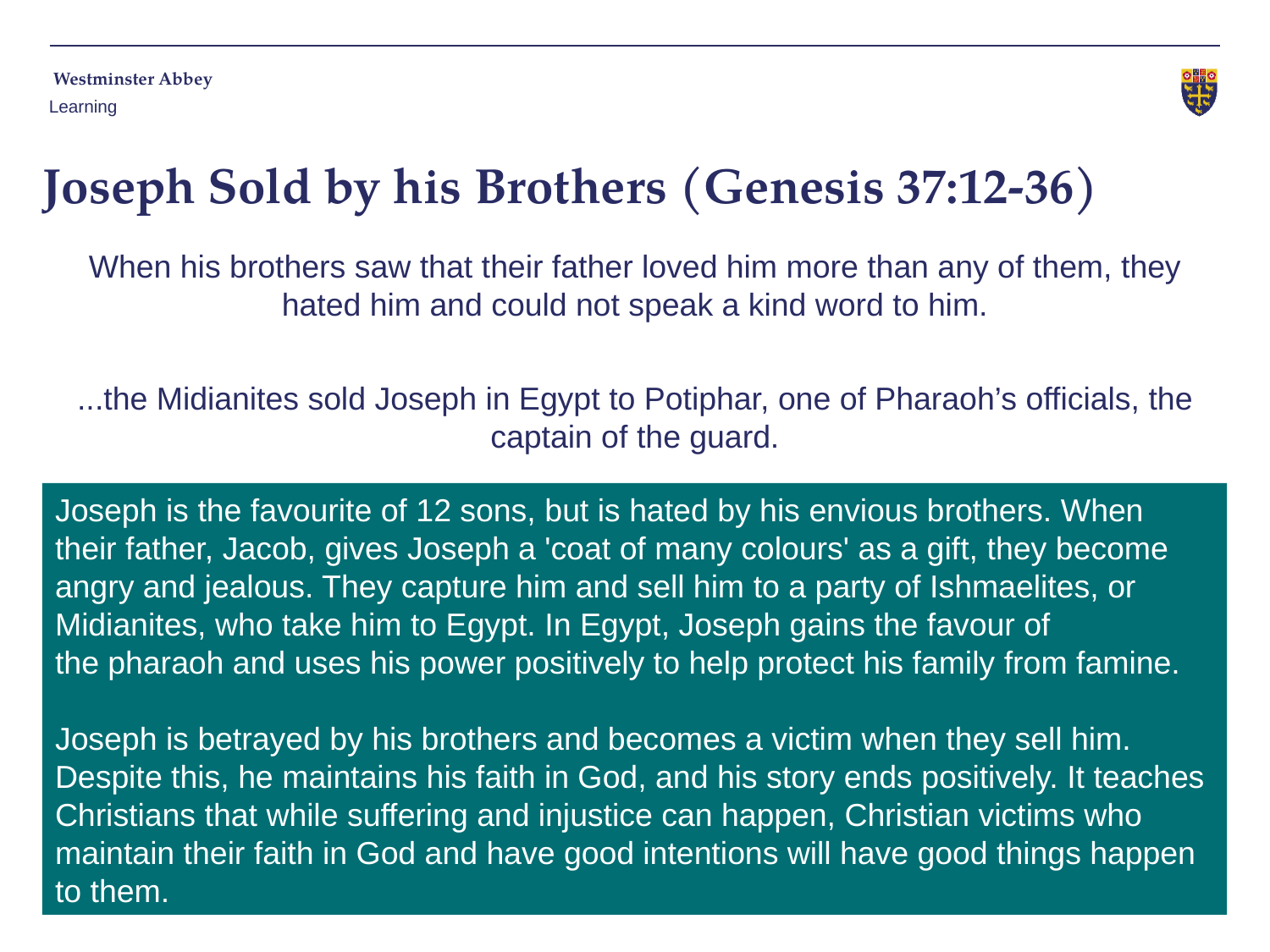

Learning

When his brothers saw that their father loved him more than any of them, they hated him and could not speak a kind word to him.
...the Midianites sold Joseph in Egypt to Potiphar, one of Pharaoh’s officials, the captain of the guard.

Joseph Sold by his Brothers (Genesis 37:12-36)

Joseph is the favourite of 12 sons, but is hated by his envious brothers. When their father, Jacob, gives Joseph a 'coat of many colours' as a gift, they become angry and jealous. They capture him and sell him to a party of Ishmaelites, or Midianites, who take him to Egypt. In Egypt, Joseph gains the favour of the pharaoh and uses his power positively to help protect his family from famine.

Joseph is betrayed by his brothers and becomes a victim when they sell him. Despite this, he maintains his faith in God, and his story ends positively. It teaches Christians that while suffering and injustice can happen, Christian victims who maintain their faith in God and have good intentions will have good things happen to them.